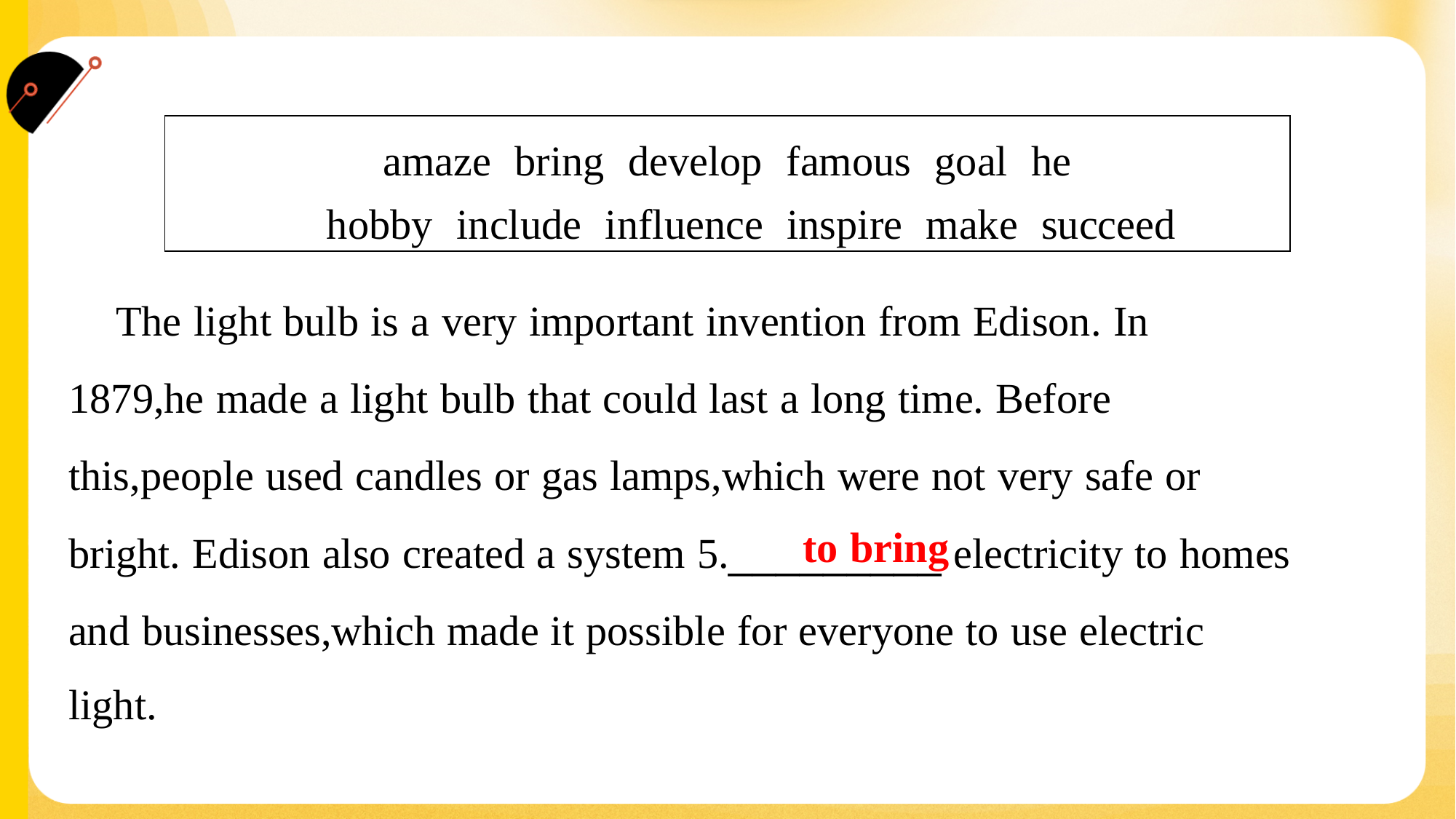

| amaze bring develop famous goal he hobby include influence inspire make succeed |
| --- |
    The light bulb is a very important invention from Edison. In
1879,he made a light bulb that could last a long time. Before
this,people used candles or gas lamps,which were not very safe or
bright. Edison also created a system 5._________ electricity to homes
and businesses,which made it possible for everyone to use electric
light.#4
to bring